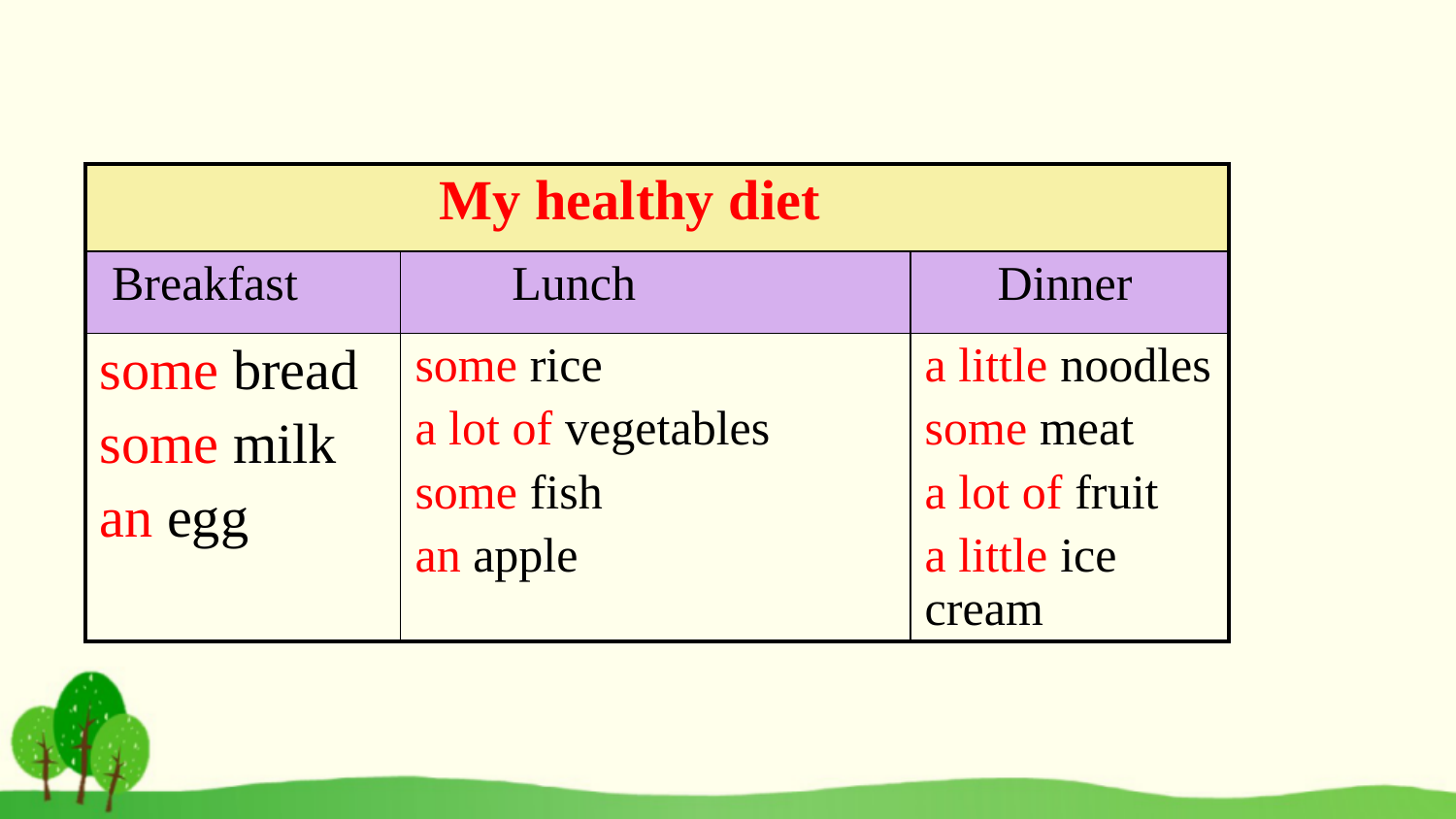

| My healthy diet |  |  |
| --- | --- | --- |
| Breakfast | Lunch | Dinner |
| some bread some milk an egg | some rice a lot of vegetables some fish an apple | a little noodles some meat a lot of fruit a little ice cream |